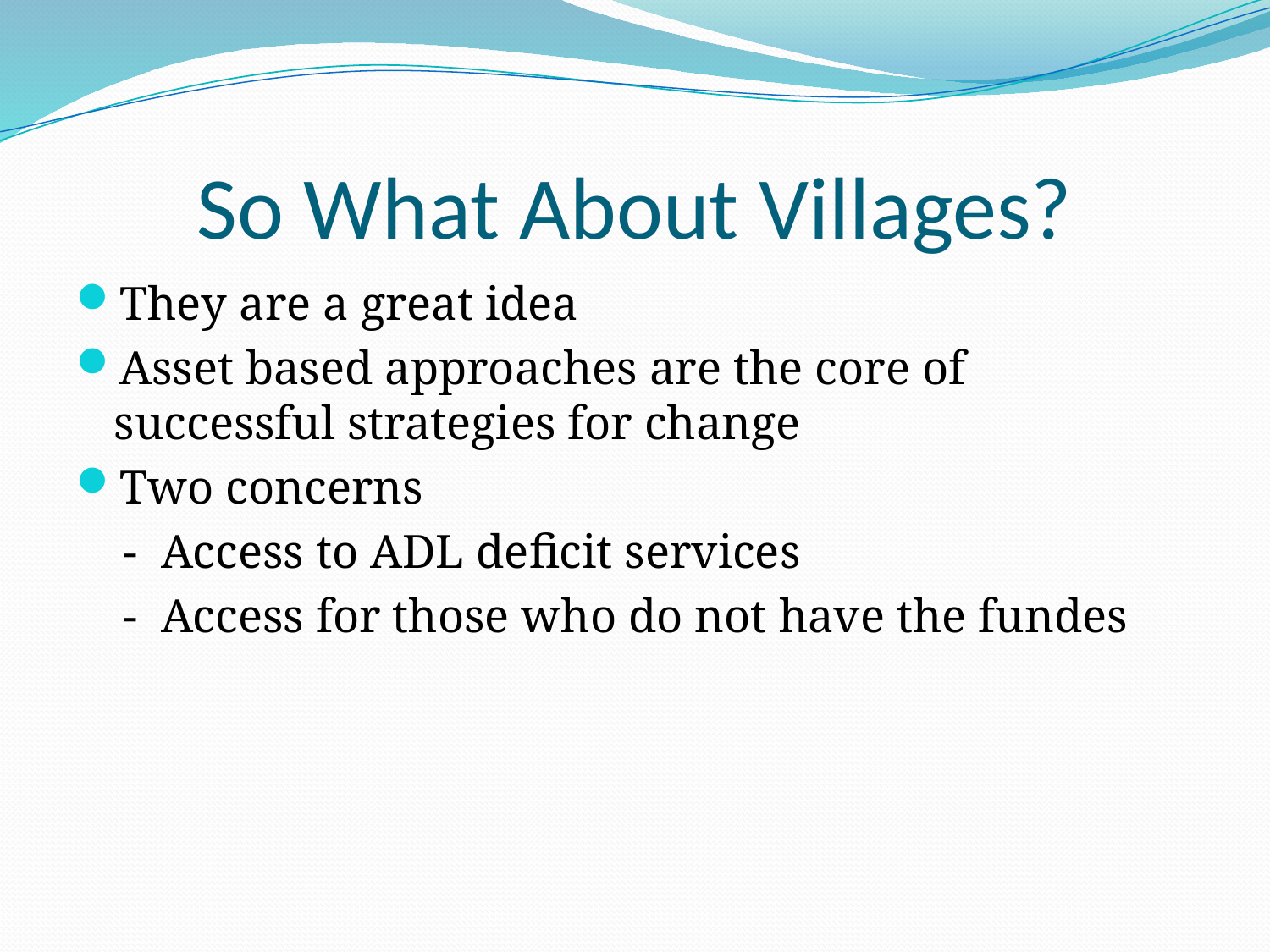

# So What About Villages?
They are a great idea
Asset based approaches are the core of successful strategies for change
Two concerns
    -  Access to ADL deficit services
    -  Access for those who do not have the fundes